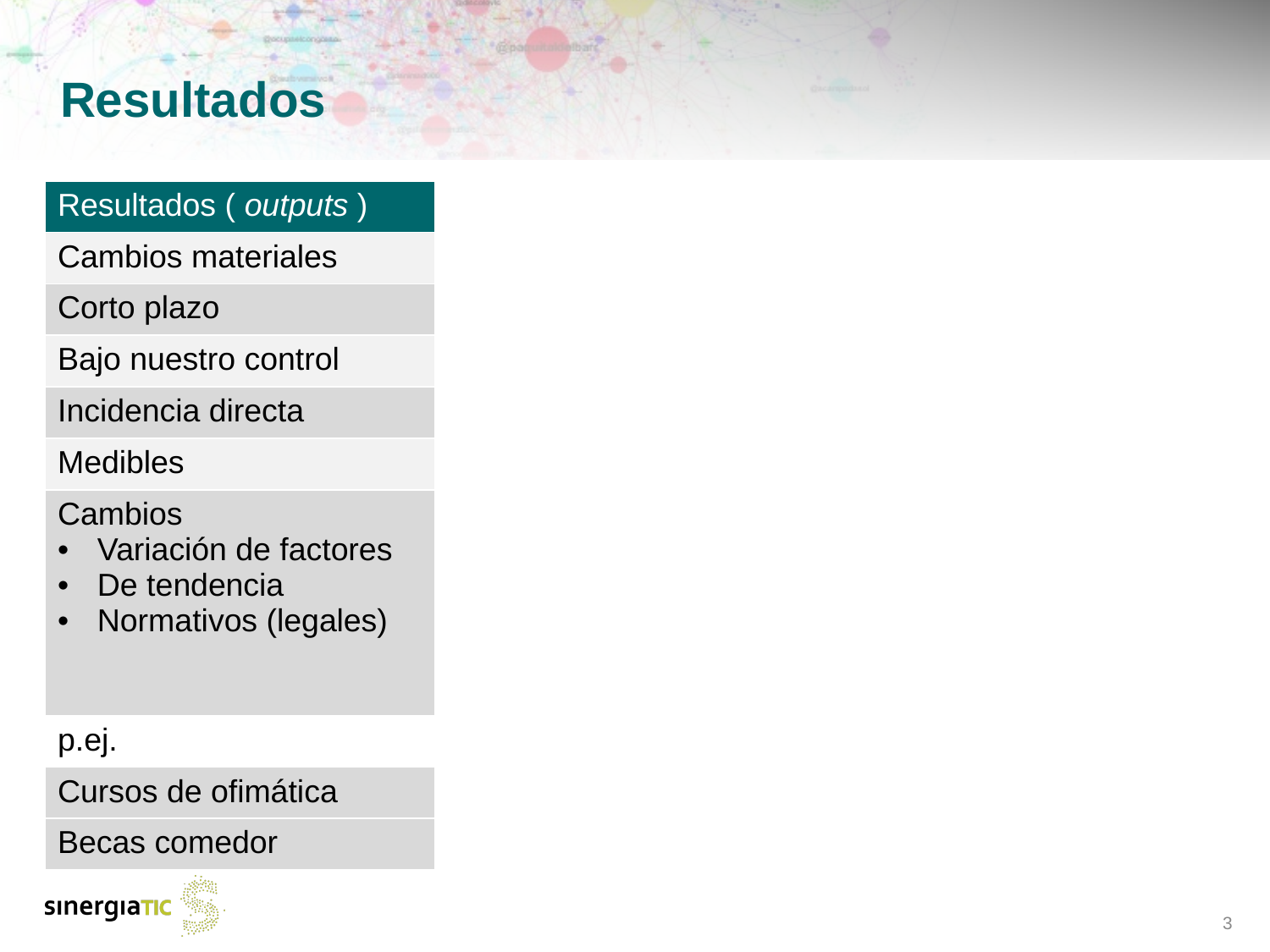

# Resultados
| Resultados ( outputs ) |
| --- |
| Cambios materiales |
| Corto plazo |
| Bajo nuestro control |
| Incidencia directa |
| Medibles |
| Cambios Variación de factores De tendencia Normativos (legales) |
| p.ej.​ |
| Cursos de ofimática |
| Becas comedor |